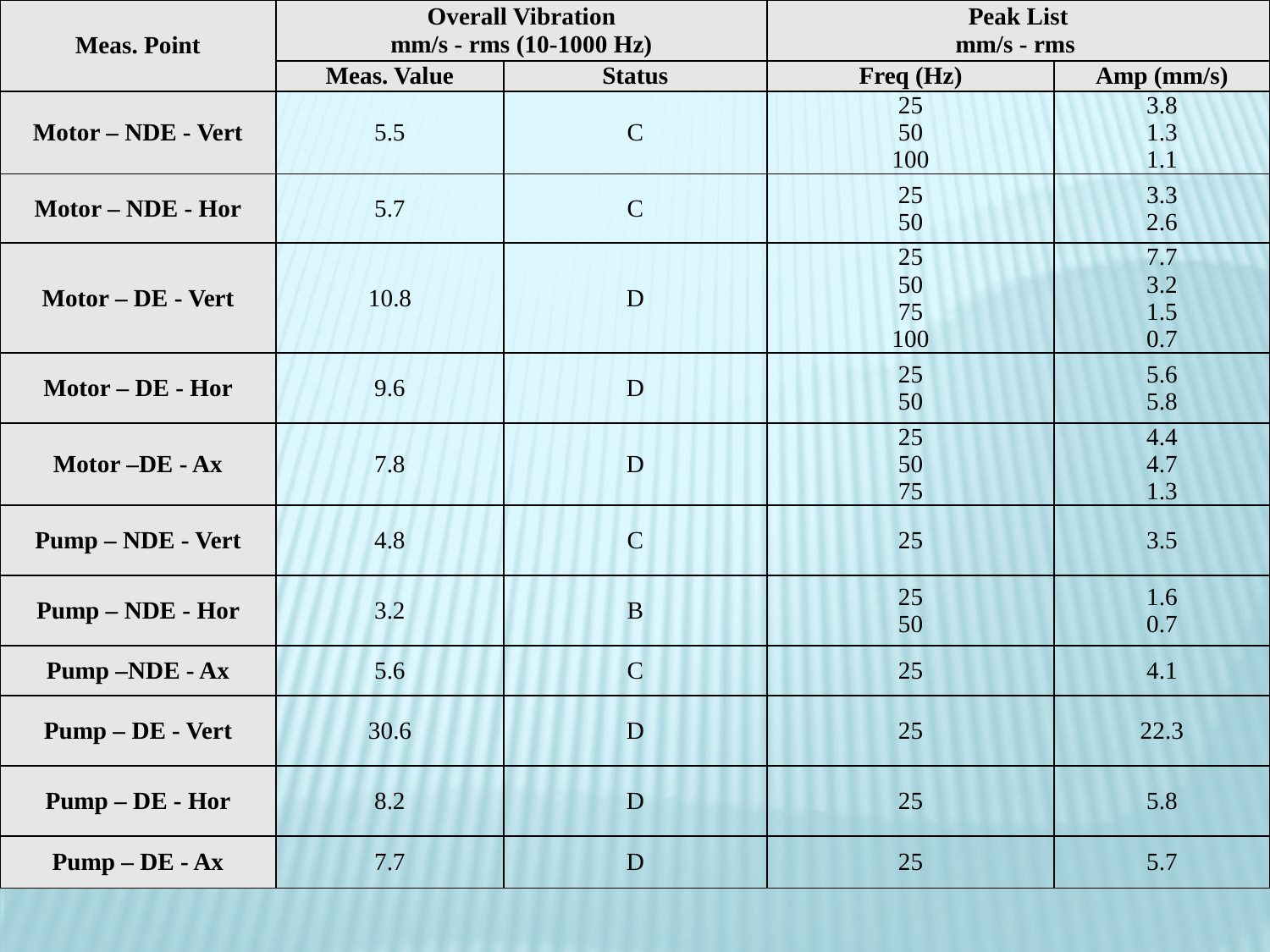

| Meas. Point | Overall Vibration mm/s - rms (10-1000 Hz) |  | Peak List mm/s - rms |  |
| --- | --- | --- | --- | --- |
|  | Meas. Value | Status | Freq (Hz) | Amp (mm/s) |
| Motor – NDE - Vert | 5.5 | C | 25 50 100 | 3.8 1.3 1.1 |
| Motor – NDE - Hor | 5.7 | C | 25 50 | 3.3 2.6 |
| Motor – DE - Vert | 10.8 | D | 25 50 75 100 | 7.7 3.2 1.5 0.7 |
| Motor – DE - Hor | 9.6 | D | 25 50 | 5.6 5.8 |
| Motor –DE - Ax | 7.8 | D | 25 50 75 | 4.4 4.7 1.3 |
| Pump – NDE - Vert | 4.8 | C | 25 | 3.5 |
| Pump – NDE - Hor | 3.2 | B | 25 50 | 1.6 0.7 |
| Pump –NDE - Ax | 5.6 | C | 25 | 4.1 |
| Pump – DE - Vert | 30.6 | D | 25 | 22.3 |
| Pump – DE - Hor | 8.2 | D | 25 | 5.8 |
| Pump – DE - Ax | 7.7 | D | 25 | 5.7 |